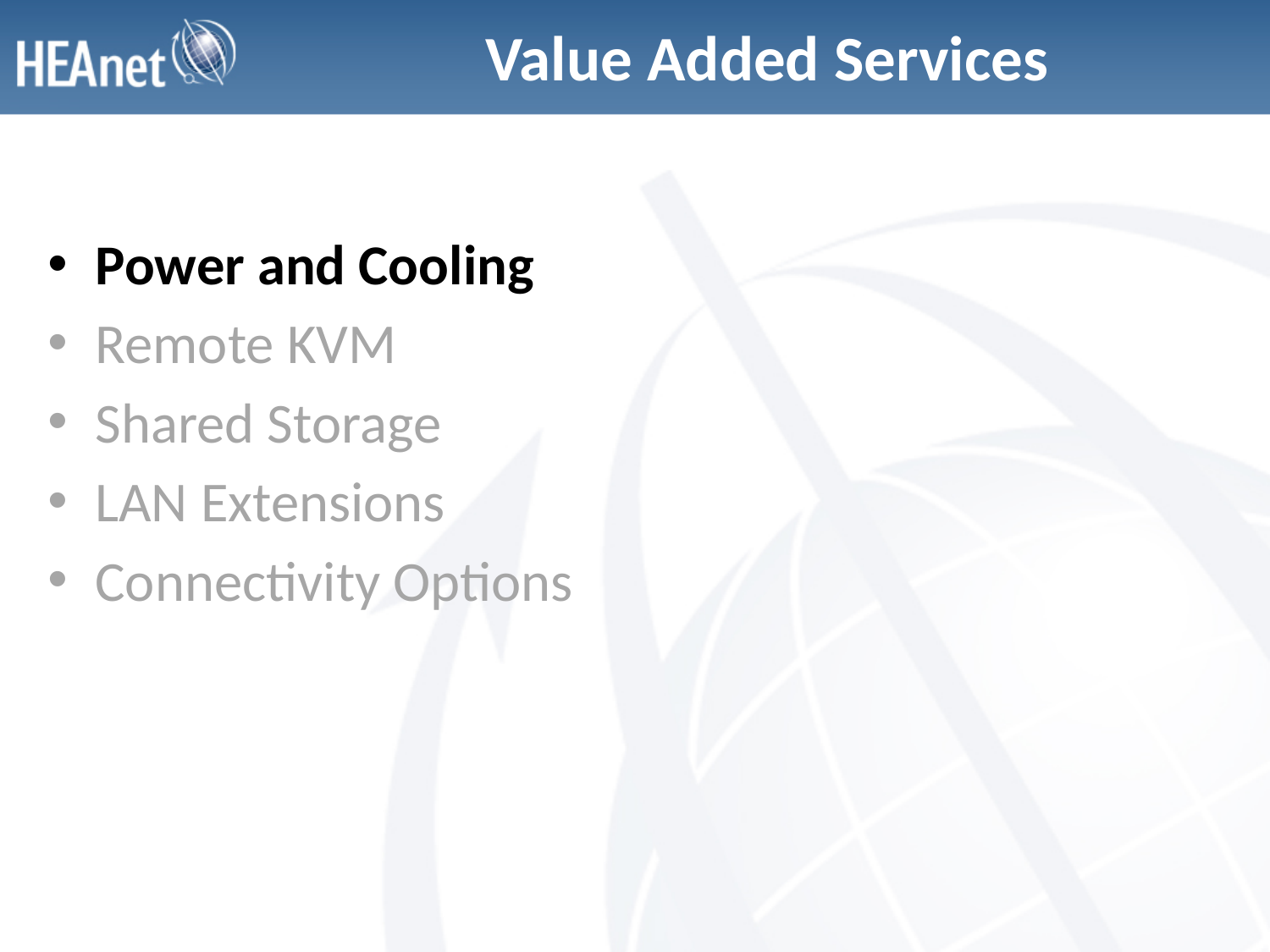

# Value Added Services
Power and Cooling
Remote KVM
Shared Storage
LAN Extensions
Connectivity Options